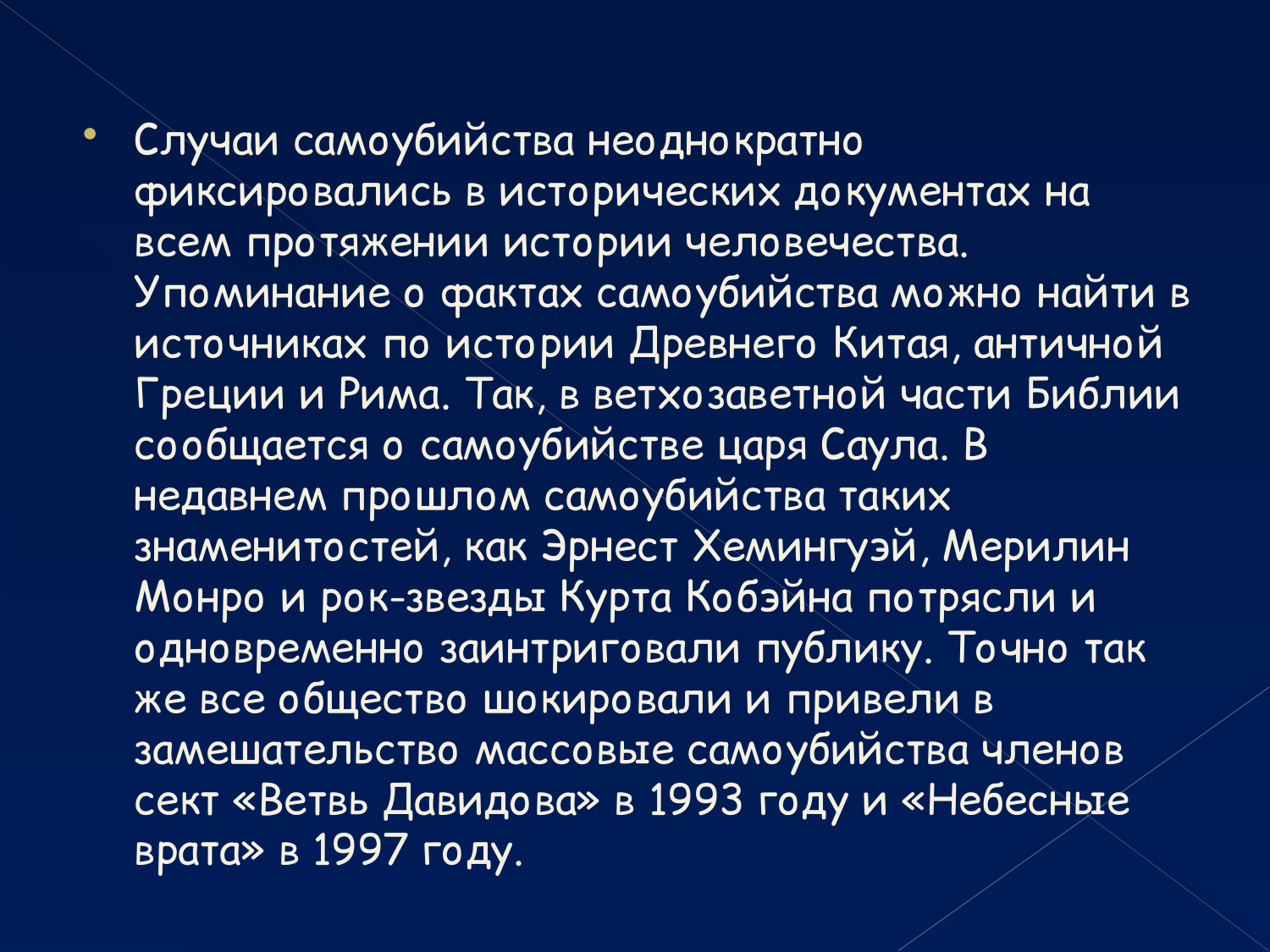

#
Случаи самоубийства неоднократно фиксировались в исторических документах на всем протяжении истории человечества. Упоминание о фактах самоубийства можно найти в источниках по истории Древнего Китая, античной Греции и Рима. Так, в ветхозаветной части Библии сообщается о самоубийстве царя Саула. В недавнем прошлом самоубийства таких знаменитостей, как Эрнест Хемингуэй, Мерилин Монро и рок-звезды Курта Кобэйна потрясли и одновременно заинтриговали публику. Точно так же все общество шокировали и привели в замешательство массовые самоубийства членов сект «Ветвь Давидова» в 1993 году и «Небесные врата» в 1997 году.